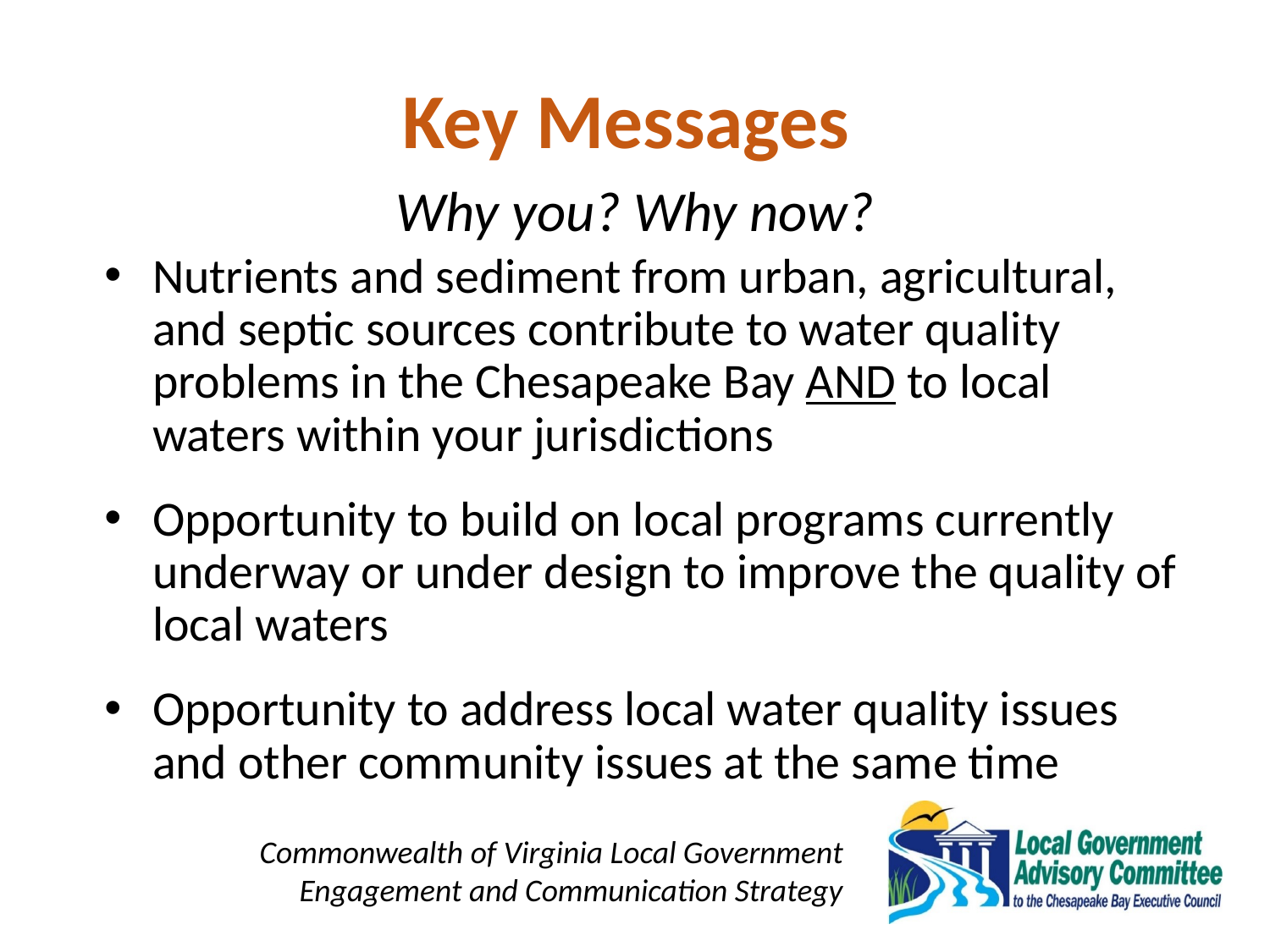

# Key Messages
Why you? Why now?
Nutrients and sediment from urban, agricultural, and septic sources contribute to water quality problems in the Chesapeake Bay AND to local waters within your jurisdictions
Opportunity to build on local programs currently underway or under design to improve the quality of local waters
Opportunity to address local water quality issues and other community issues at the same time

Commonwealth of Virginia Local Government
Engagement and Communication Strategy